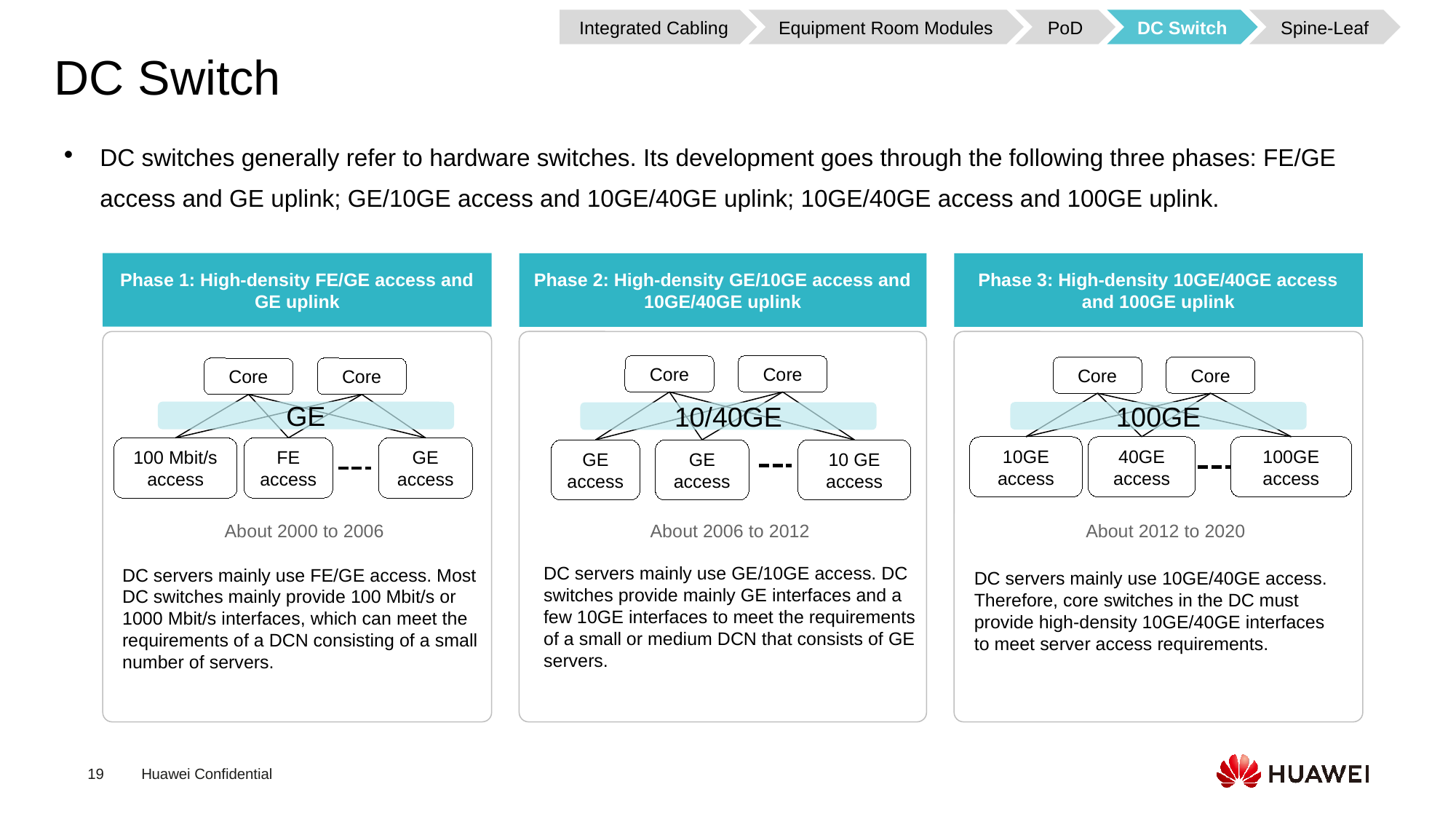

Integrated Cabling
Equipment Room Modules
PoD
DC Switch
Spine-Leaf
# DC Switch
DC switches generally refer to hardware switches. Its development goes through the following three phases: FE/GE access and GE uplink; GE/10GE access and 10GE/40GE uplink; 10GE/40GE access and 100GE uplink.

Phase 1: High-density FE/GE access and GE uplink
Phase 2: High-density GE/10GE access and 10GE/40GE uplink
Phase 3: High-density 10GE/40GE access and 100GE uplink

Core
Core
GE access
GE access
10 GE access
Core
Core
10GE access
40GE access
100GE access
Core
Core
100 Mbit/s access
FE access
GE access
GE
100GE
10/40GE
About 2000 to 2006
About 2006 to 2012
About 2012 to 2020
DC servers mainly use GE/10GE access. DC switches provide mainly GE interfaces and a few 10GE interfaces to meet the requirements of a small or medium DCN that consists of GE servers.
DC servers mainly use FE/GE access. Most DC switches mainly provide 100 Mbit/s or 1000 Mbit/s interfaces, which can meet the requirements of a DCN consisting of a small number of servers.
DC servers mainly use 10GE/40GE access. Therefore, core switches in the DC must provide high-density 10GE/40GE interfaces to meet server access requirements.